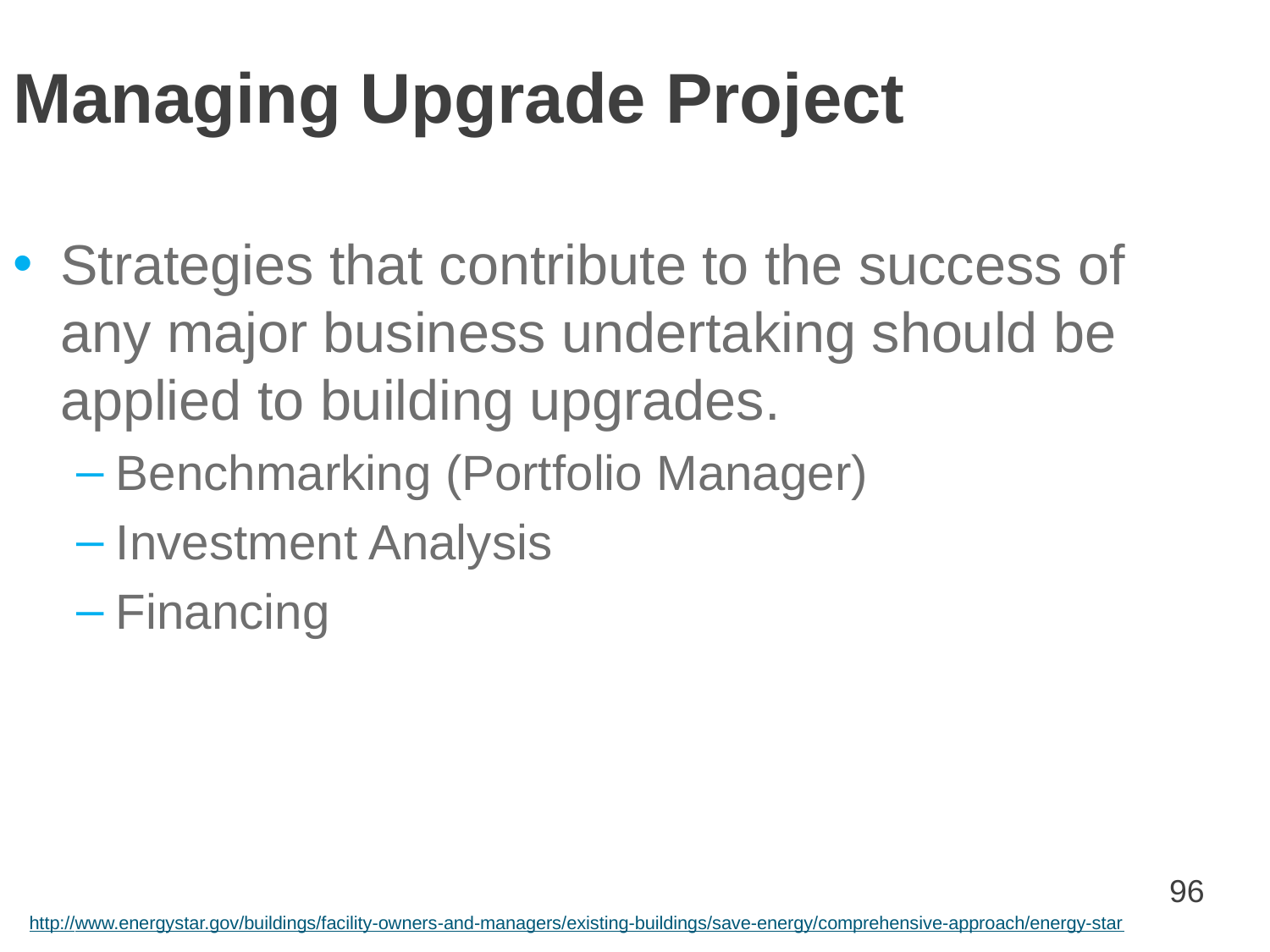

Managing Upgrade Project
Strategies that contribute to the success of any major business undertaking should be applied to building upgrades.
Benchmarking (Portfolio Manager)
Investment Analysis
Financing
http://www.energystar.gov/buildings/facility-owners-and-managers/existing-buildings/save-energy/comprehensive-approach/energy-star